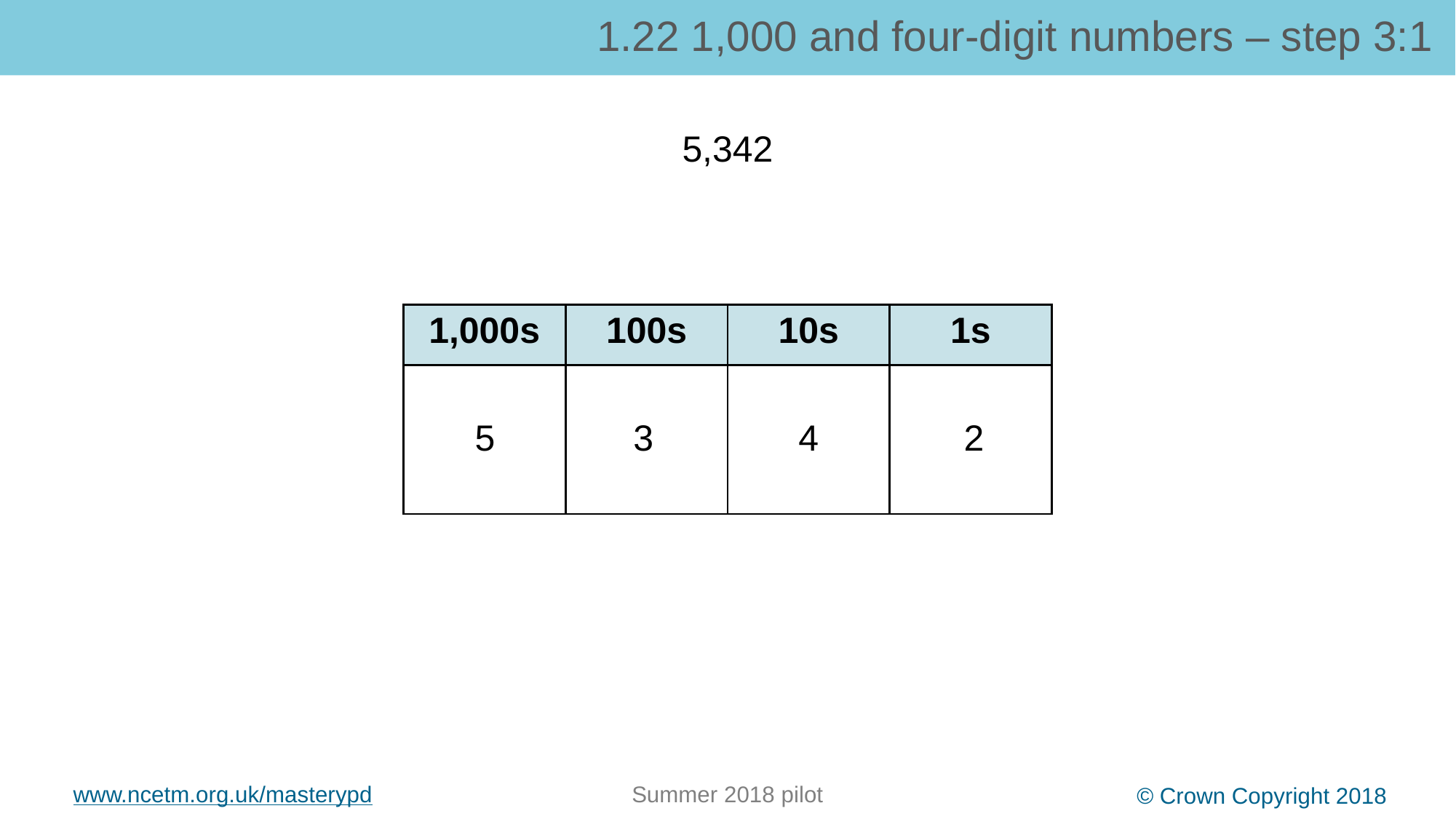

1.22 1,000 and four-digit numbers – step 3:1
5,342
| 1,000s | 100s | 10s | 1s |
| --- | --- | --- | --- |
|  |  |  |  |
2
3
4
5